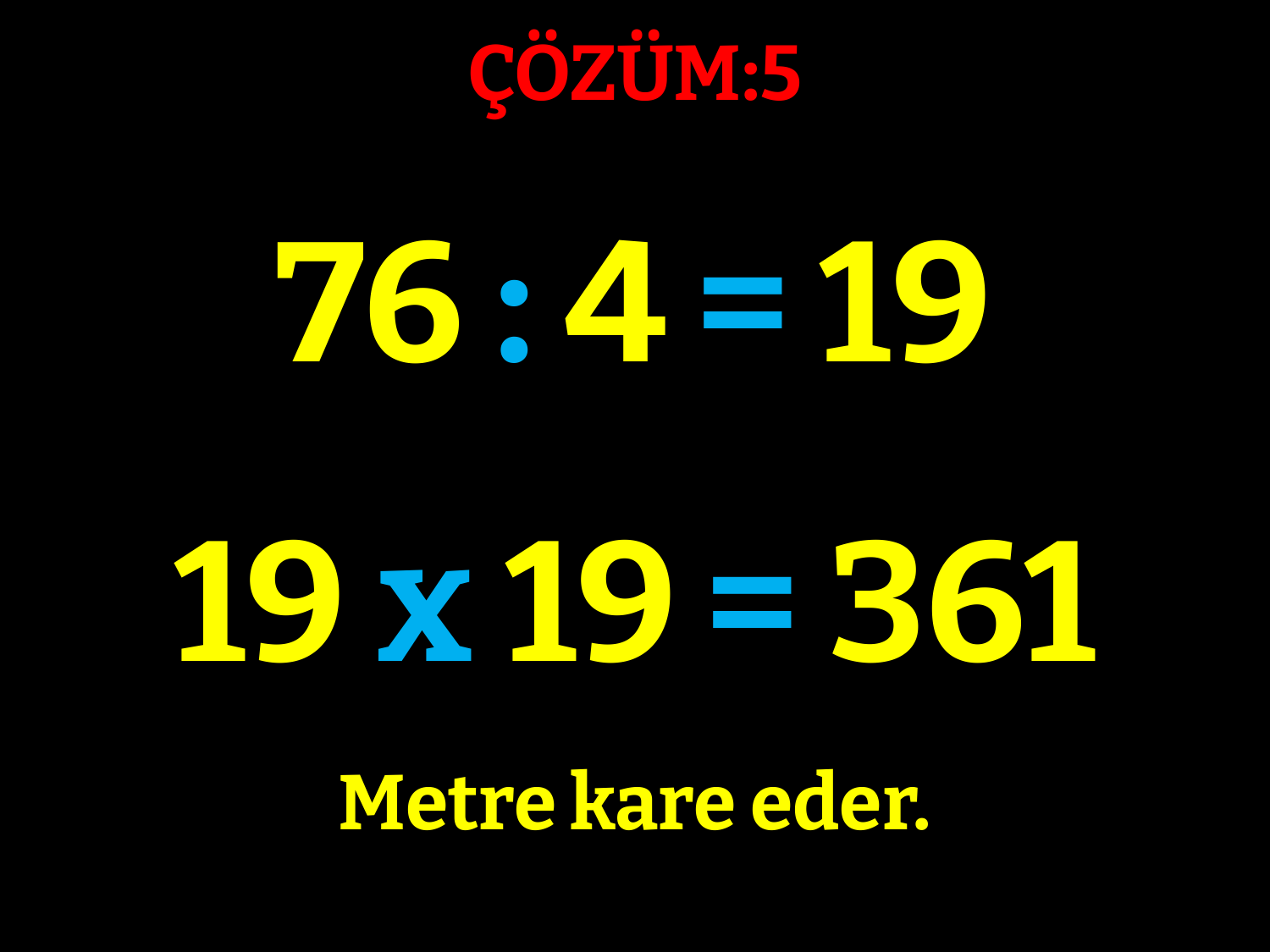

ÇÖZÜM:5
76 : 4 = 19
#
19 x 19 = 361
Metre kare eder.